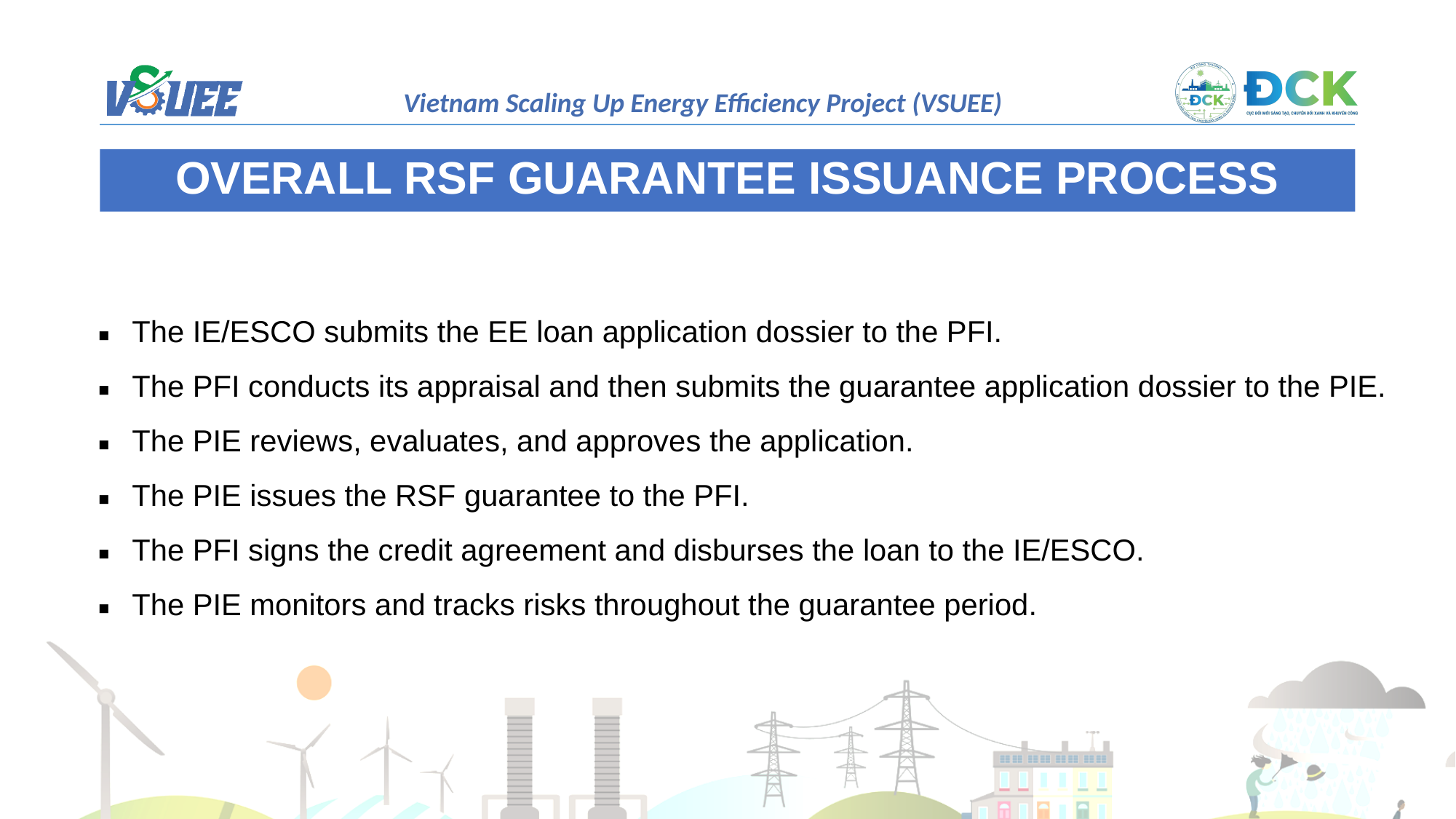

OVERALL RSF GUARANTEE ISSUANCE PROCESS
The IE/ESCO submits the EE loan application dossier to the PFI.
The PFI conducts its appraisal and then submits the guarantee application dossier to the PIE.
The PIE reviews, evaluates, and approves the application.
The PIE issues the RSF guarantee to the PFI.
The PFI signs the credit agreement and disburses the loan to the IE/ESCO.
The PIE monitors and tracks risks throughout the guarantee period.